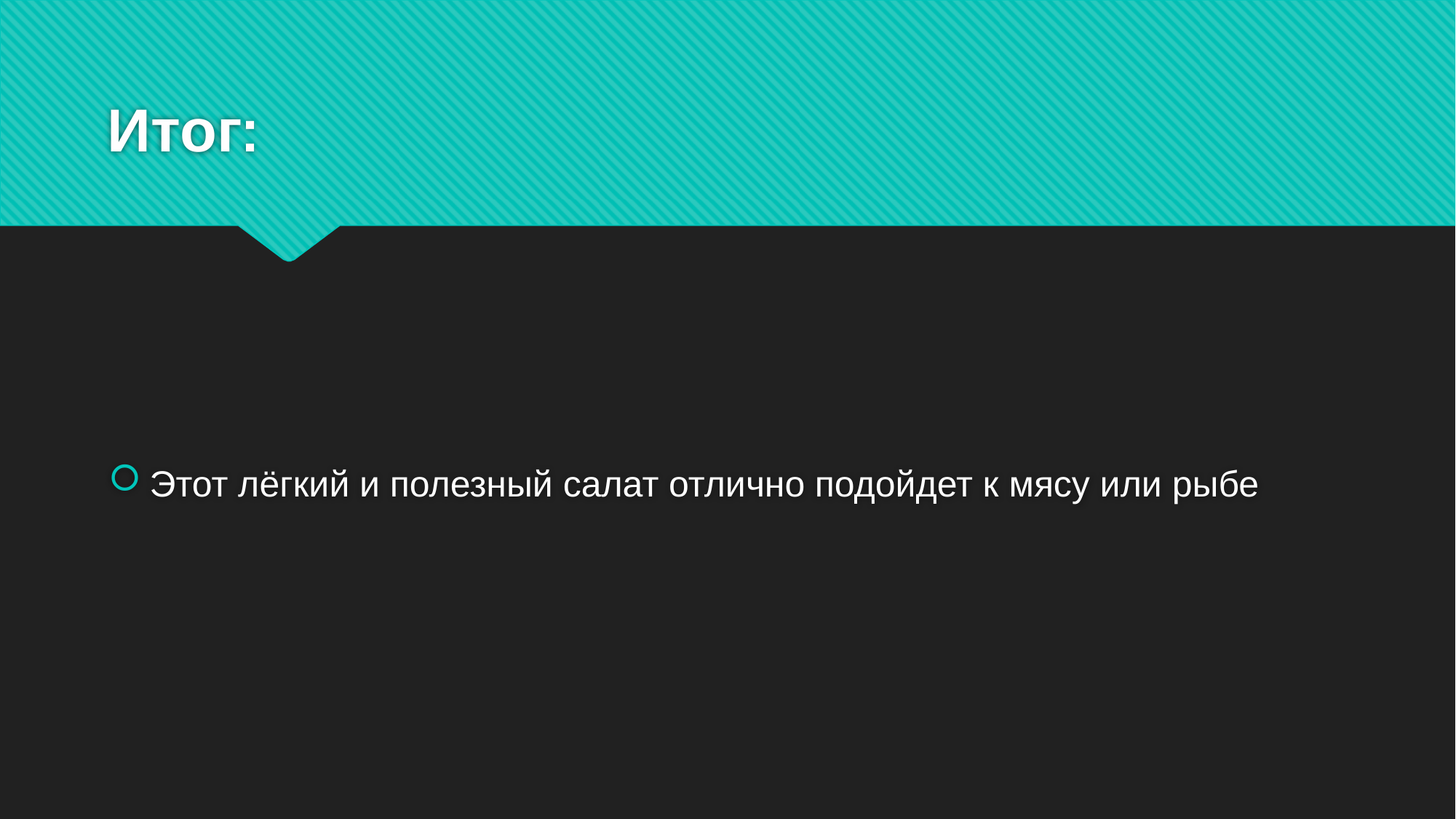

# Итог:
Этот лёгкий и полезный салат отлично подойдет к мясу или рыбе